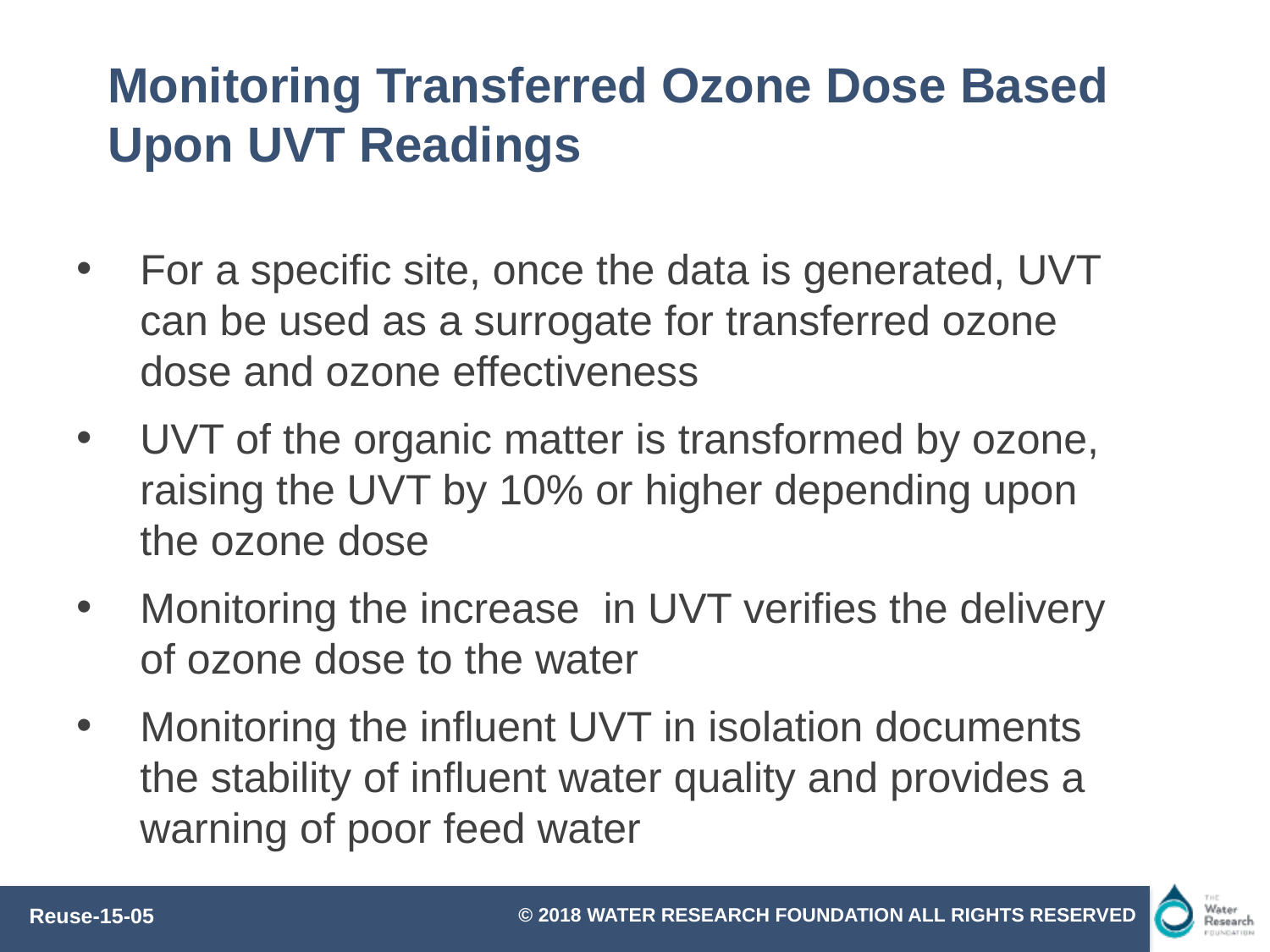

# Monitoring Transferred Ozone Dose Based Upon UVT Readings
For a specific site, once the data is generated, UVT can be used as a surrogate for transferred ozone dose and ozone effectiveness
UVT of the organic matter is transformed by ozone, raising the UVT by 10% or higher depending upon the ozone dose
Monitoring the increase  in UVT verifies the delivery of ozone dose to the water
Monitoring the influent UVT in isolation documents the stability of influent water quality and provides a warning of poor feed water